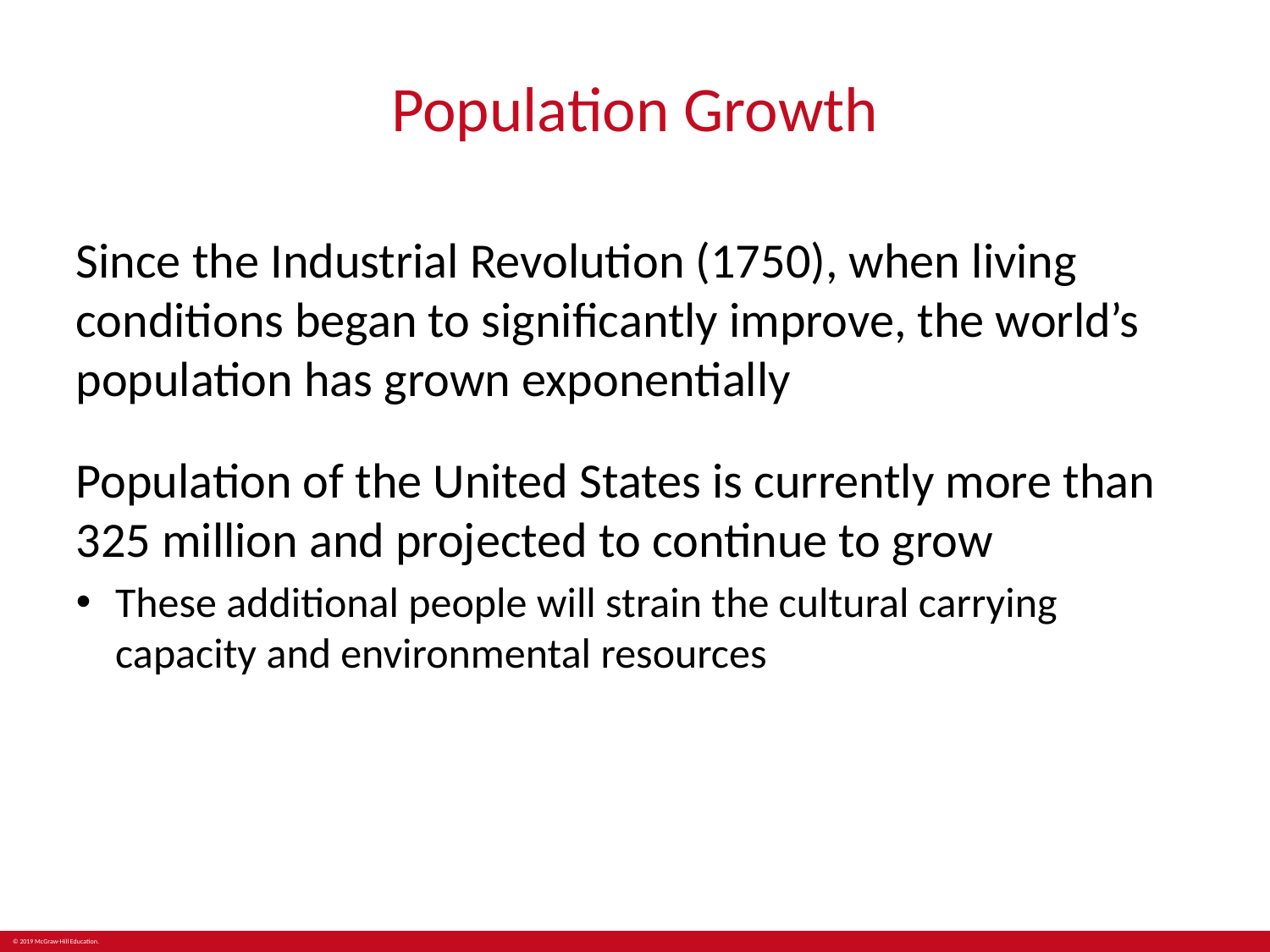

# Population Growth
Since the Industrial Revolution (1750), when living conditions began to significantly improve, the world’s population has grown exponentially
Population of the United States is currently more than 325 million and projected to continue to grow
These additional people will strain the cultural carrying capacity and environmental resources